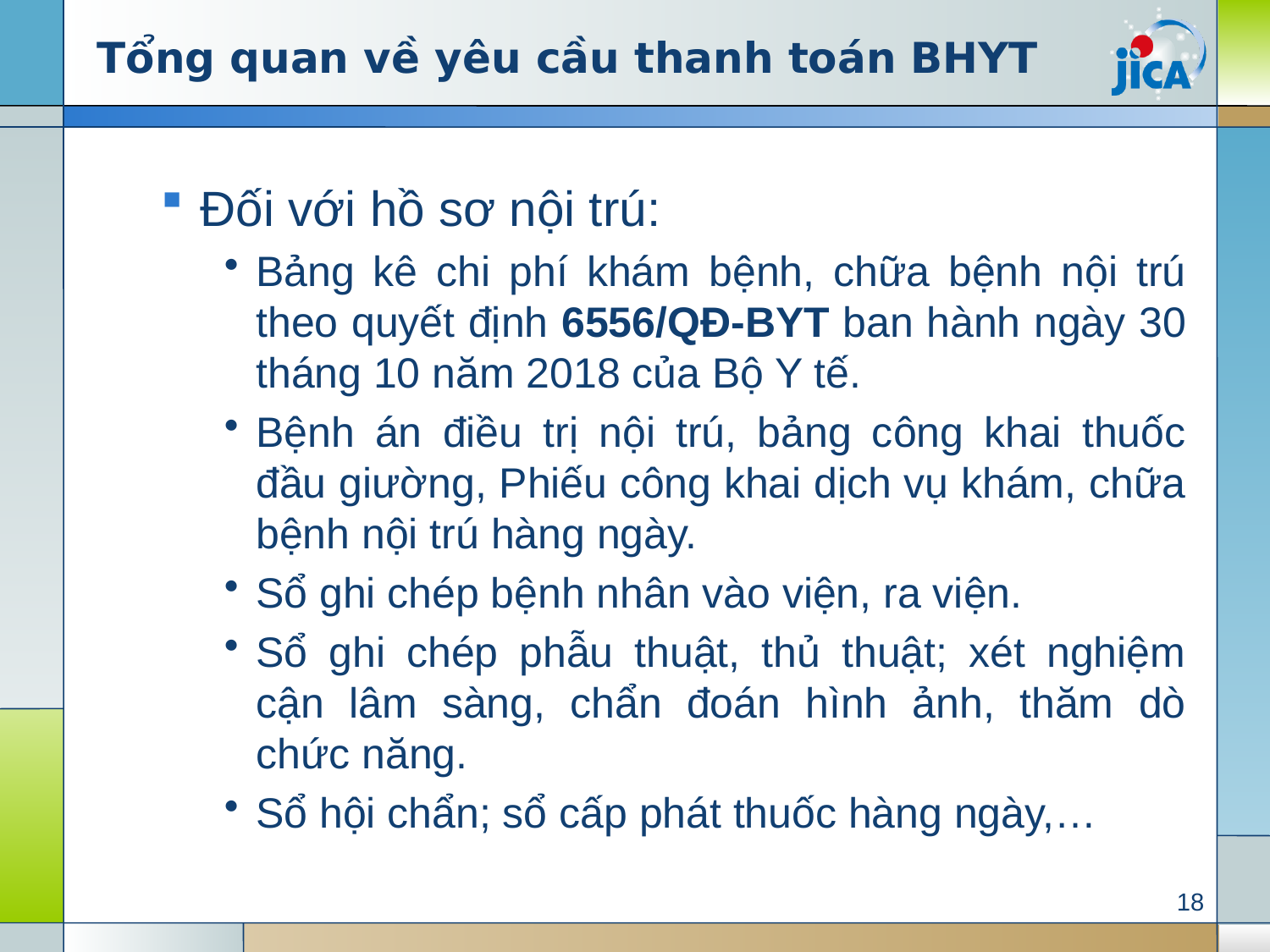

Tổng quan về yêu cầu thanh toán BHYT
#
Đối với hồ sơ nội trú:
Bảng kê chi phí khám bệnh, chữa bệnh nội trú theo quyết định 6556/QĐ-BYT ban hành ngày 30 tháng 10 năm 2018 của Bộ Y tế.
Bệnh án điều trị nội trú, bảng công khai thuốc đầu giường, Phiếu công khai dịch vụ khám, chữa bệnh nội trú hàng ngày.
Sổ ghi chép bệnh nhân vào viện, ra viện.
Sổ ghi chép phẫu thuật, thủ thuật; xét nghiệm cận lâm sàng, chẩn đoán hình ảnh, thăm dò chức năng.
Sổ hội chẩn; sổ cấp phát thuốc hàng ngày,…

18